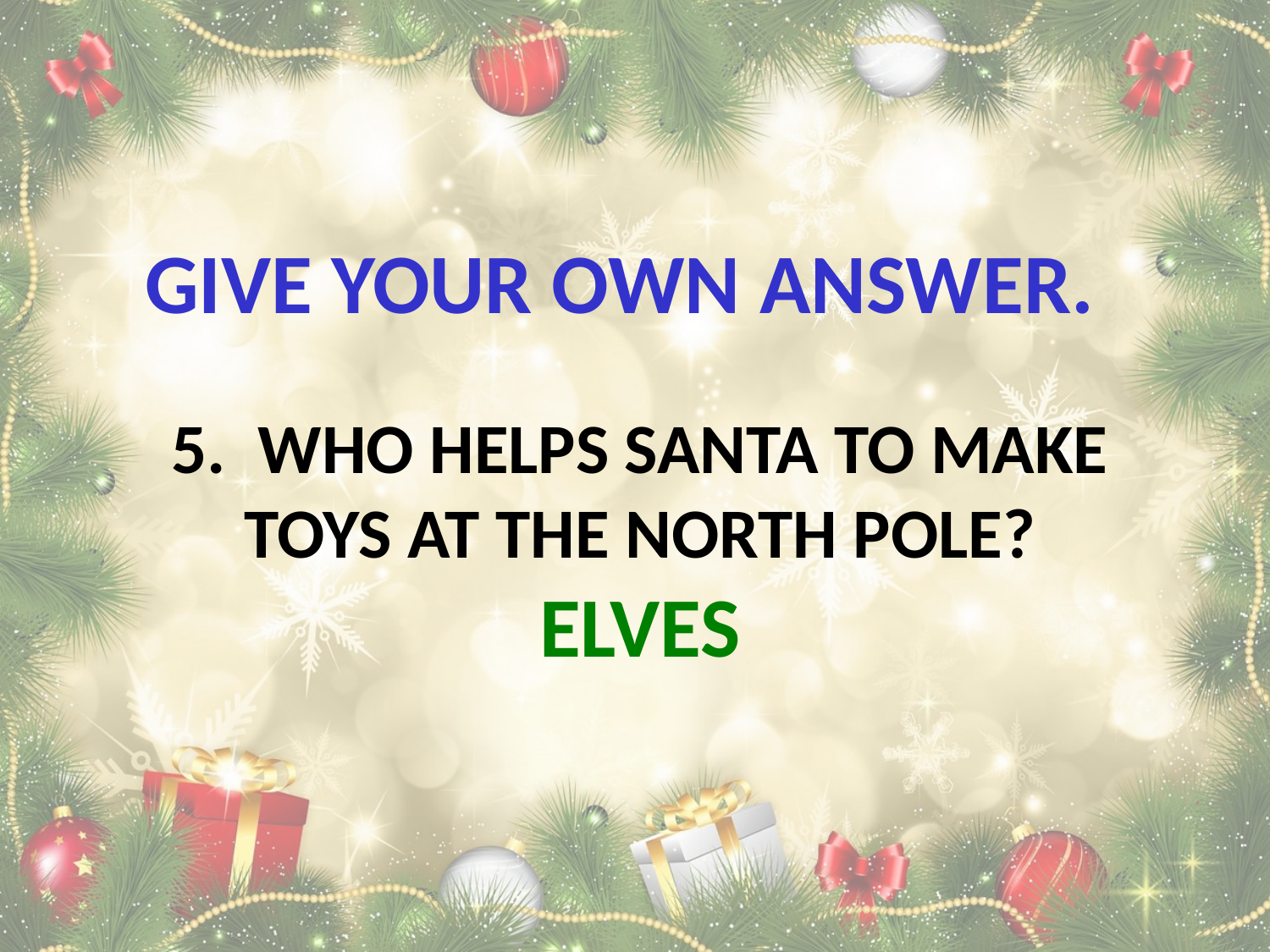

GIVE YOUR OWN ANSWER.
# 5.  Who helps santa to make toys at the north pole? elves